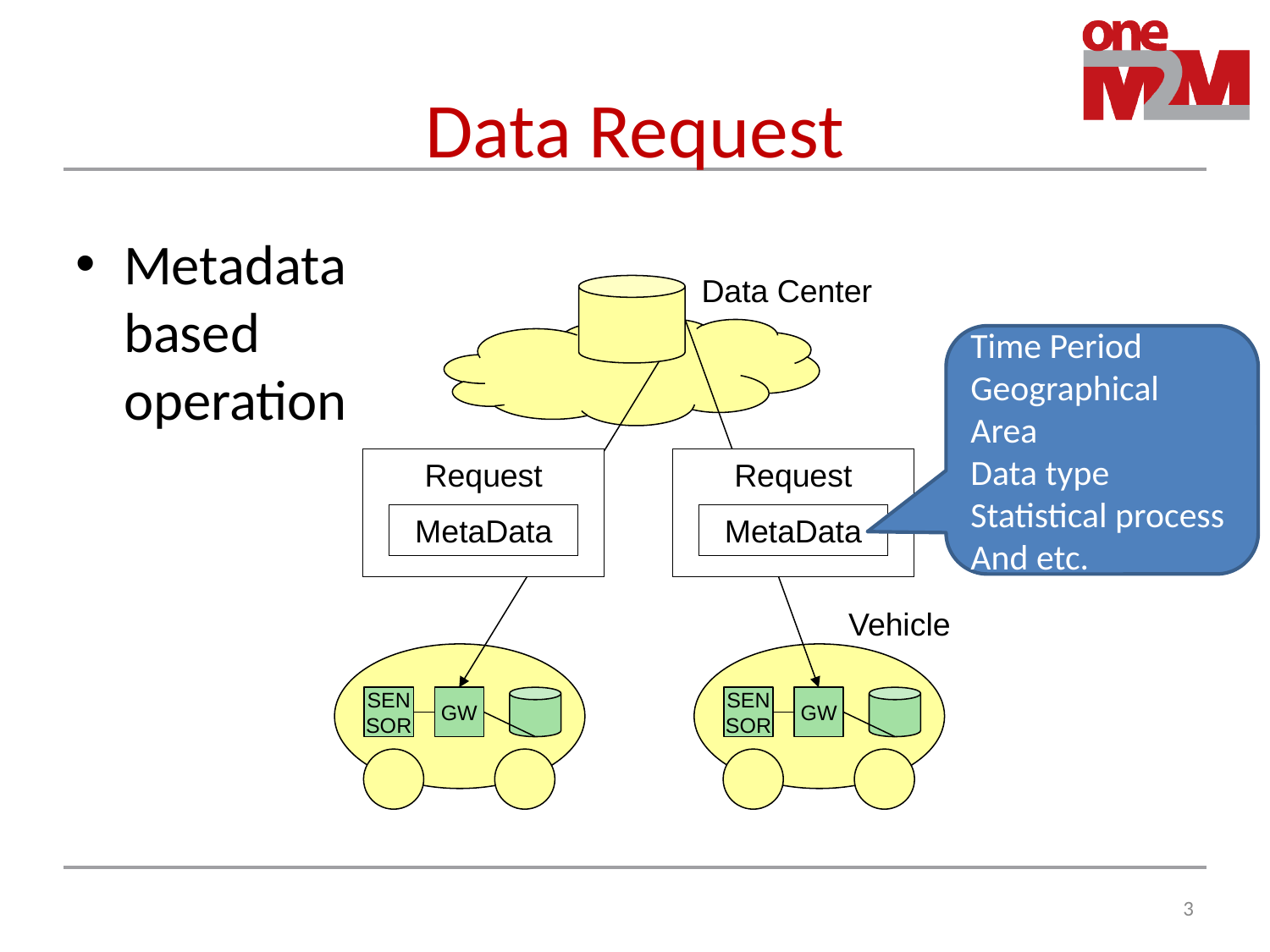

# Data Request
Metadata
based
operation
Data Center

Time Period
Geographical Area
Data type
Statistical process
And etc.
Request
MetaData
Request
MetaData
Vehicle

SEN
SOR
GW

SEN
SOR
GW

3